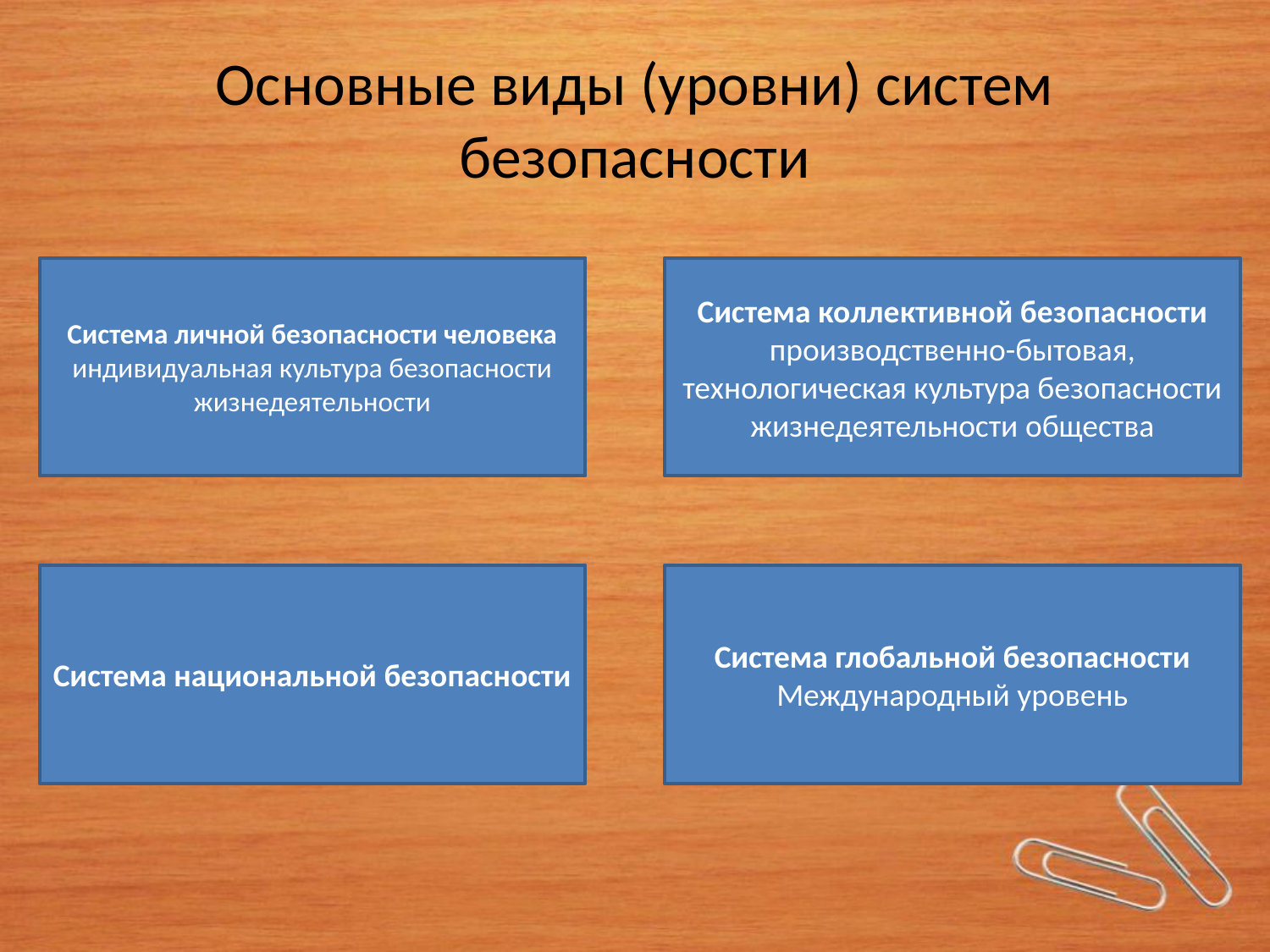

# Основные виды (уровни) систем безопасности
Система личной безопасности человека
индивидуальная культура безопасности жизнедеятельности
Система коллективной безопасности
производственно-бытовая, технологическая культура безопасности жизнедеятельности общества
Система национальной безопасности
Система глобальной безопасности
Международный уровень